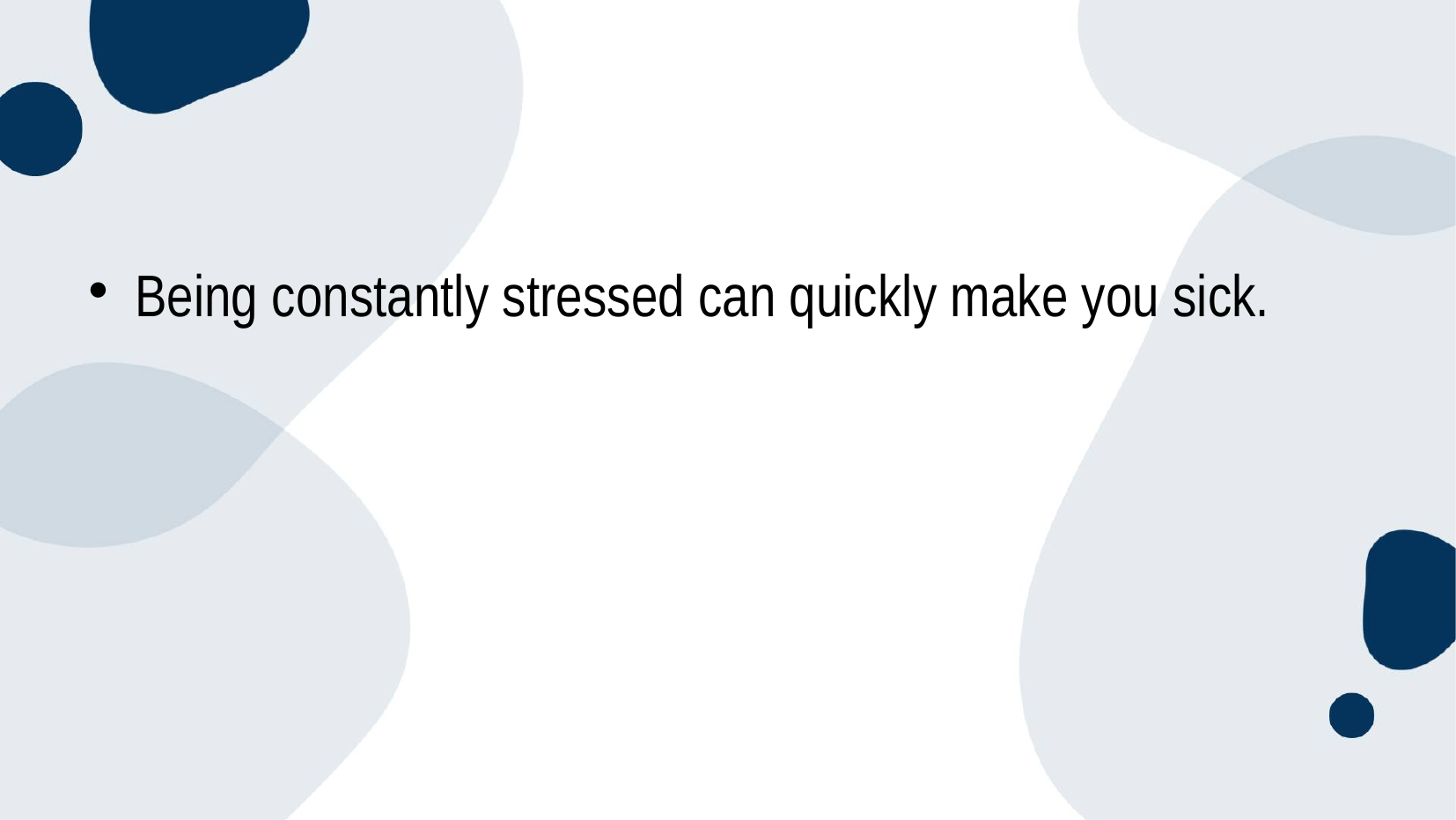

Being constantly stressed can quickly make you sick.